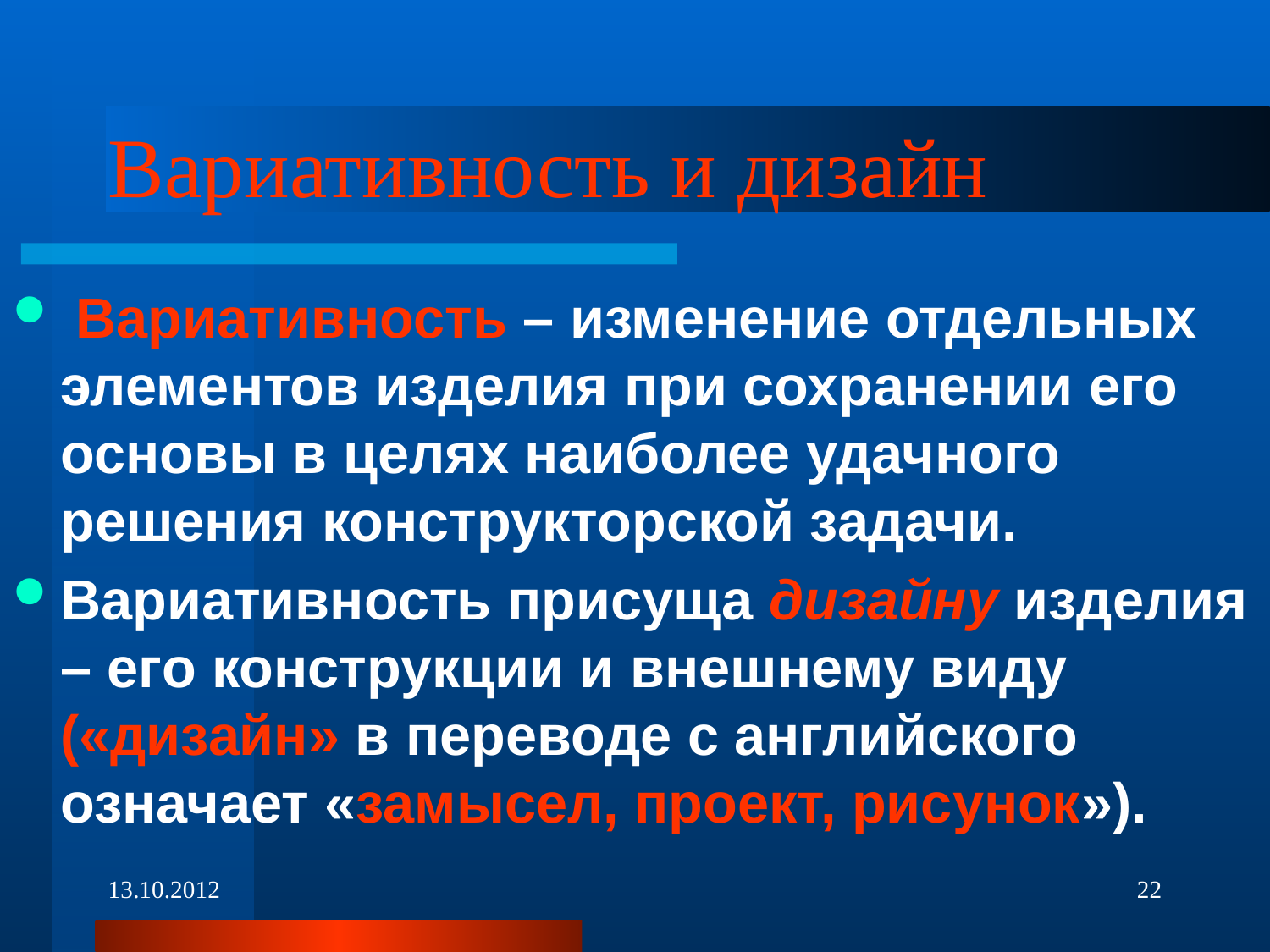

# Вариативность и дизайн
 Вариативность – изменение отдельных элементов изделия при сохранении его основы в целях наиболее удачного решения конструкторской задачи.
Вариативность присуща дизайну изделия – его конструкции и внешнему виду («дизайн» в переводе с английского означает «замысел, проект, рисунок»).
13.10.2012
22